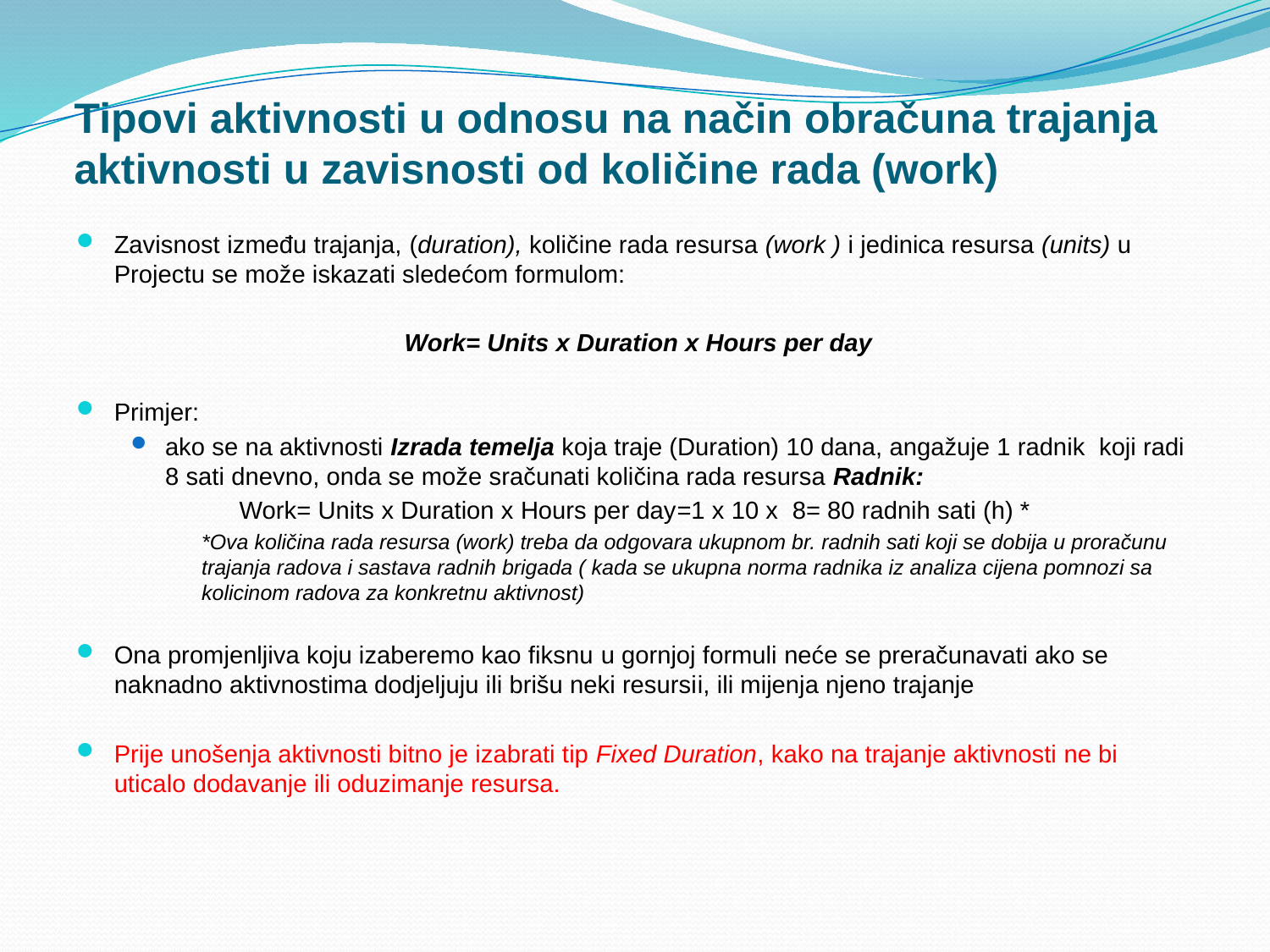

# Tipovi aktivnosti u odnosu na način obračuna trajanja aktivnosti u zavisnosti od količine rada (work)
Zavisnost između trajanja, (duration), količine rada resursa (work ) i jedinica resursa (units) u Projectu se može iskazati sledećom formulom:

 Work= Units x Duration x Hours per day

Primjer:
ako se na aktivnosti Izrada temelja koja traje (Duration) 10 dana, angažuje 1 radnik  koji radi 8 sati dnevno, onda se može sračunati količina rada resursa Radnik:
Work= Units x Duration x Hours per day=1 x 10 x  8= 80 radnih sati (h) *
*Ova količina rada resursa (work) treba da odgovara ukupnom br. radnih sati koji se dobija u proračunu trajanja radova i sastava radnih brigada ( kada se ukupna norma radnika iz analiza cijena pomnozi sa kolicinom radova za konkretnu aktivnost)

Ona promjenljiva koju izaberemo kao fiksnu u gornjoj formuli neće se preračunavati ako se naknadno aktivnostima dodjeljuju ili brišu neki resursii, ili mijenja njeno trajanje

Prije unošenja aktivnosti bitno je izabrati tip Fixed Duration, kako na trajanje aktivnosti ne bi uticalo dodavanje ili oduzimanje resursa.